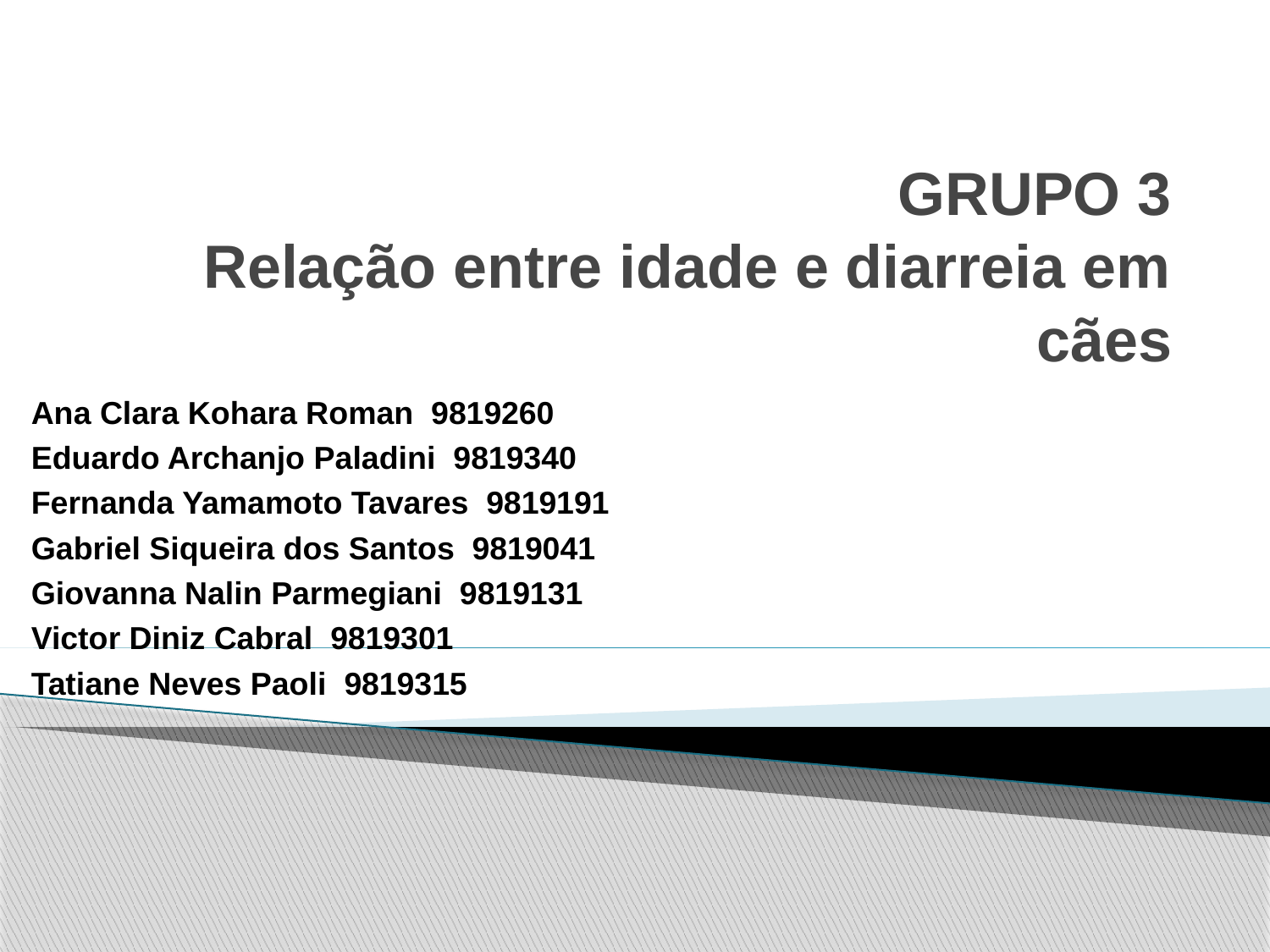

# GRUPO 3 Relação entre idade e diarreia em cães
Ana Clara Kohara Roman  9819260
Eduardo Archanjo Paladini  9819340
Fernanda Yamamoto Tavares  9819191
Gabriel Siqueira dos Santos  9819041
Giovanna Nalin Parmegiani  9819131
Victor Diniz Cabral  9819301
Tatiane Neves Paoli  9819315